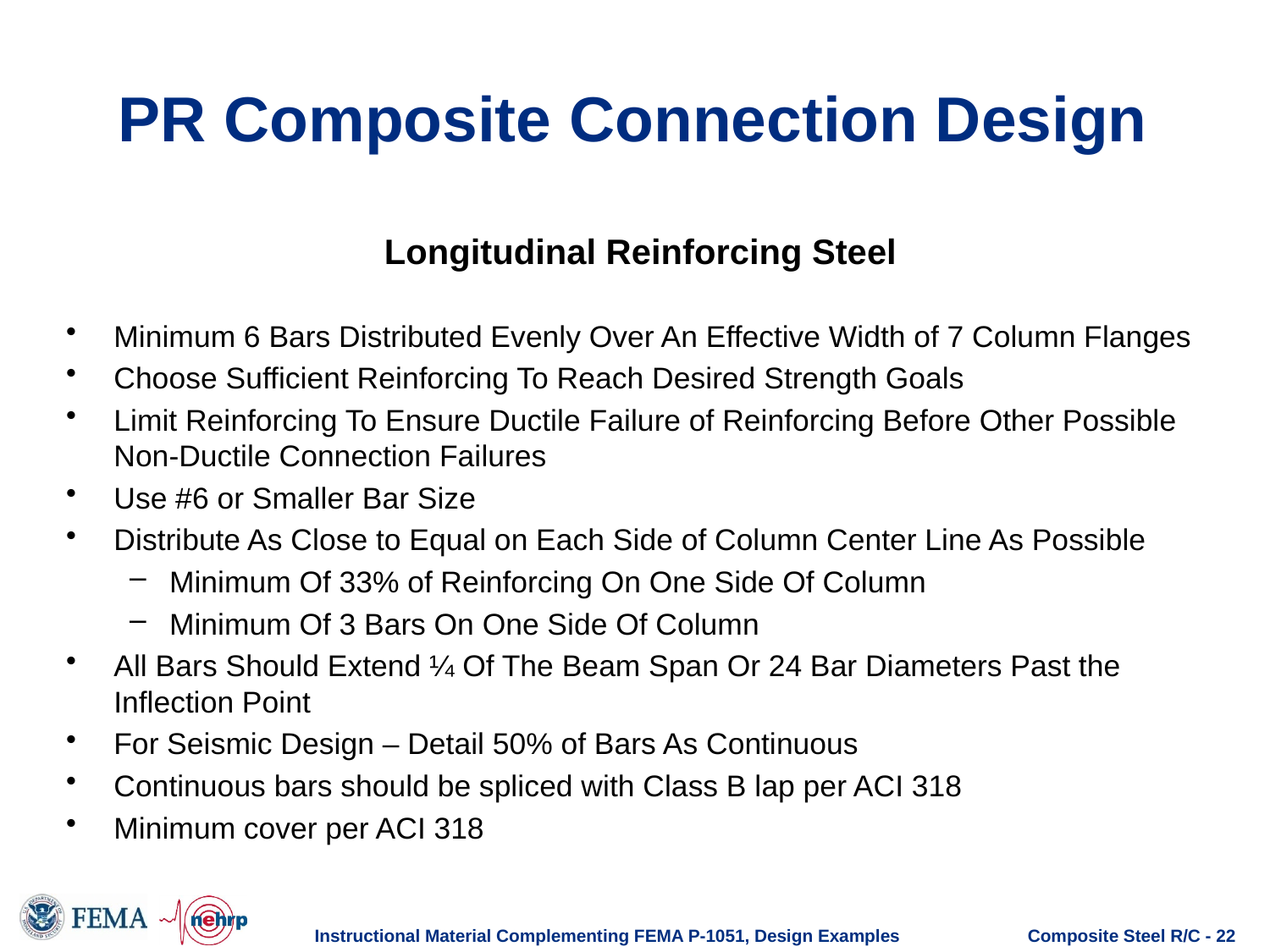

# PR Composite Connection Design
Longitudinal Reinforcing Steel

Minimum 6 Bars Distributed Evenly Over An Effective Width of 7 Column Flanges
Choose Sufficient Reinforcing To Reach Desired Strength Goals
Limit Reinforcing To Ensure Ductile Failure of Reinforcing Before Other Possible Non-Ductile Connection Failures
Use #6 or Smaller Bar Size
Distribute As Close to Equal on Each Side of Column Center Line As Possible
Minimum Of 33% of Reinforcing On One Side Of Column
Minimum Of 3 Bars On One Side Of Column
All Bars Should Extend ¼ Of The Beam Span Or 24 Bar Diameters Past the Inflection Point
For Seismic Design – Detail 50% of Bars As Continuous
Continuous bars should be spliced with Class B lap per ACI 318
Minimum cover per ACI 318
Instructional Material Complementing FEMA P-1051, Design Examples
Composite Steel R/C - 22